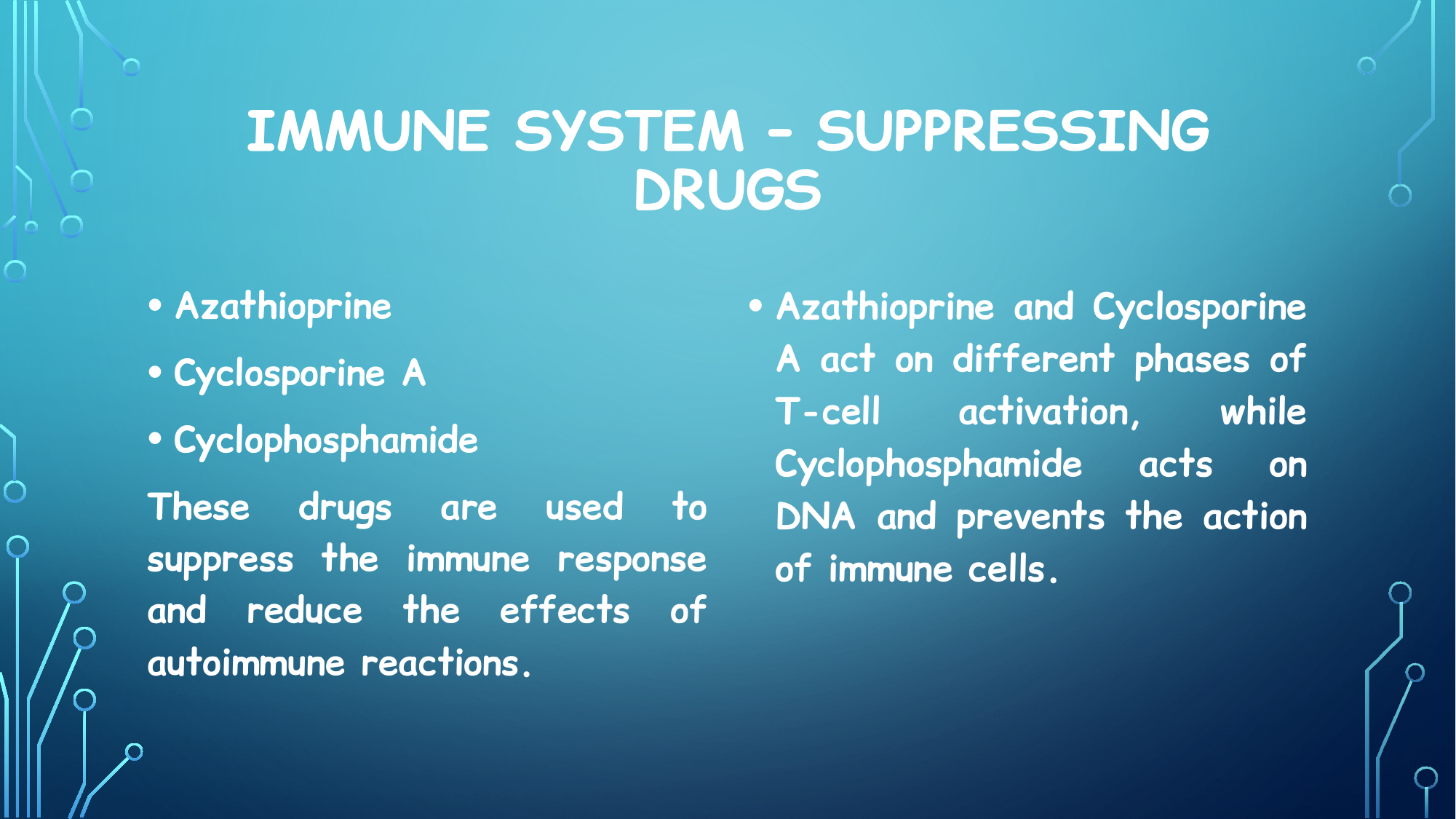

# Immune SYSTEM – suppressiNG Drugs
Azathioprine
Cyclosporine A
Cyclophosphamide
These drugs are used to suppress the immune response and reduce the effects of autoimmune reactions.
Azathioprine and Cyclosporine A act on different phases of T-cell activation, while Cyclophosphamide acts on DNA and prevents the action of immune cells.